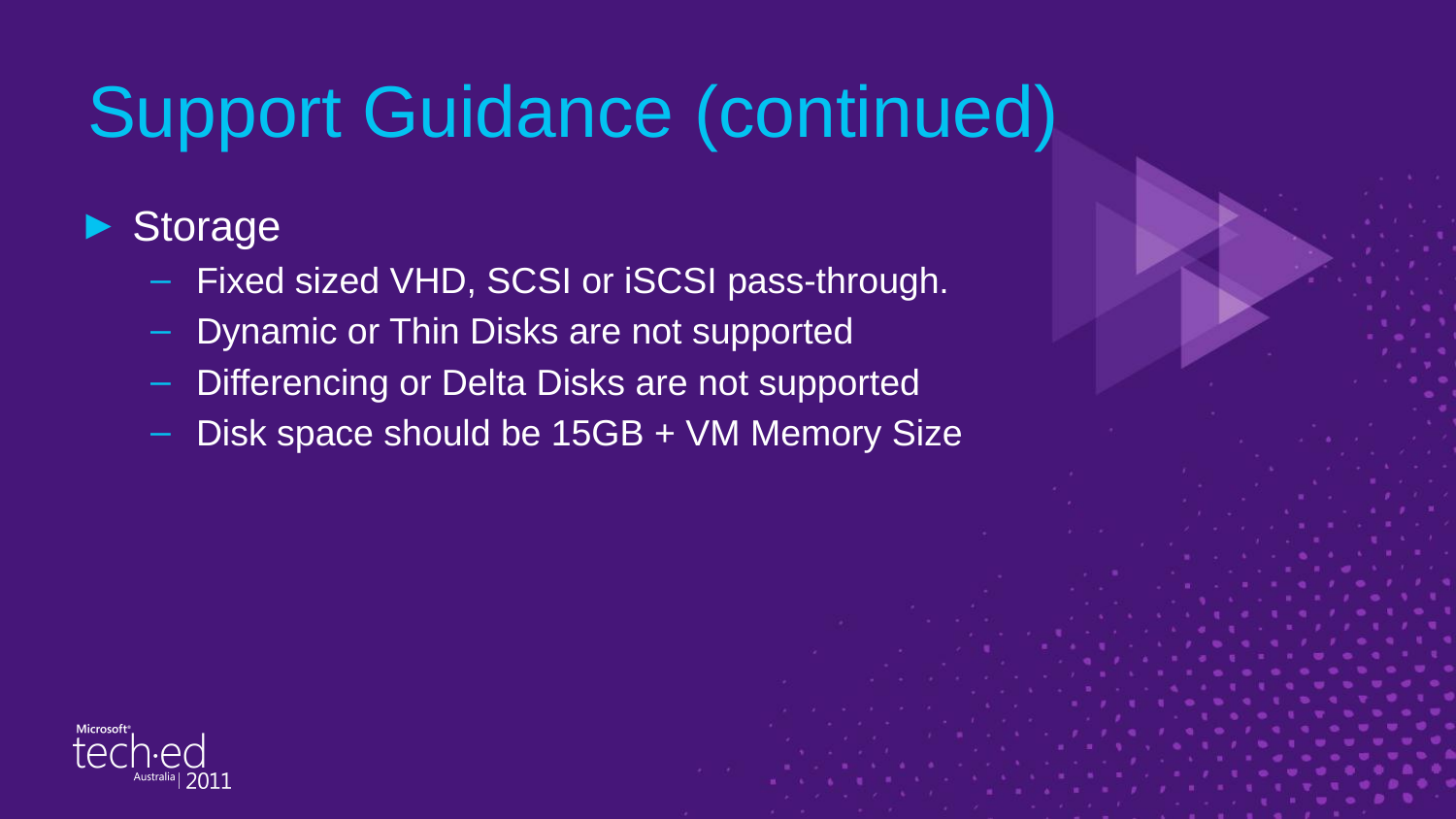

# Support Guidance (continued)
Storage
Fixed sized VHD, SCSI or iSCSI pass-through.
Dynamic or Thin Disks are not supported
Differencing or Delta Disks are not supported
Disk space should be 15GB + VM Memory Size